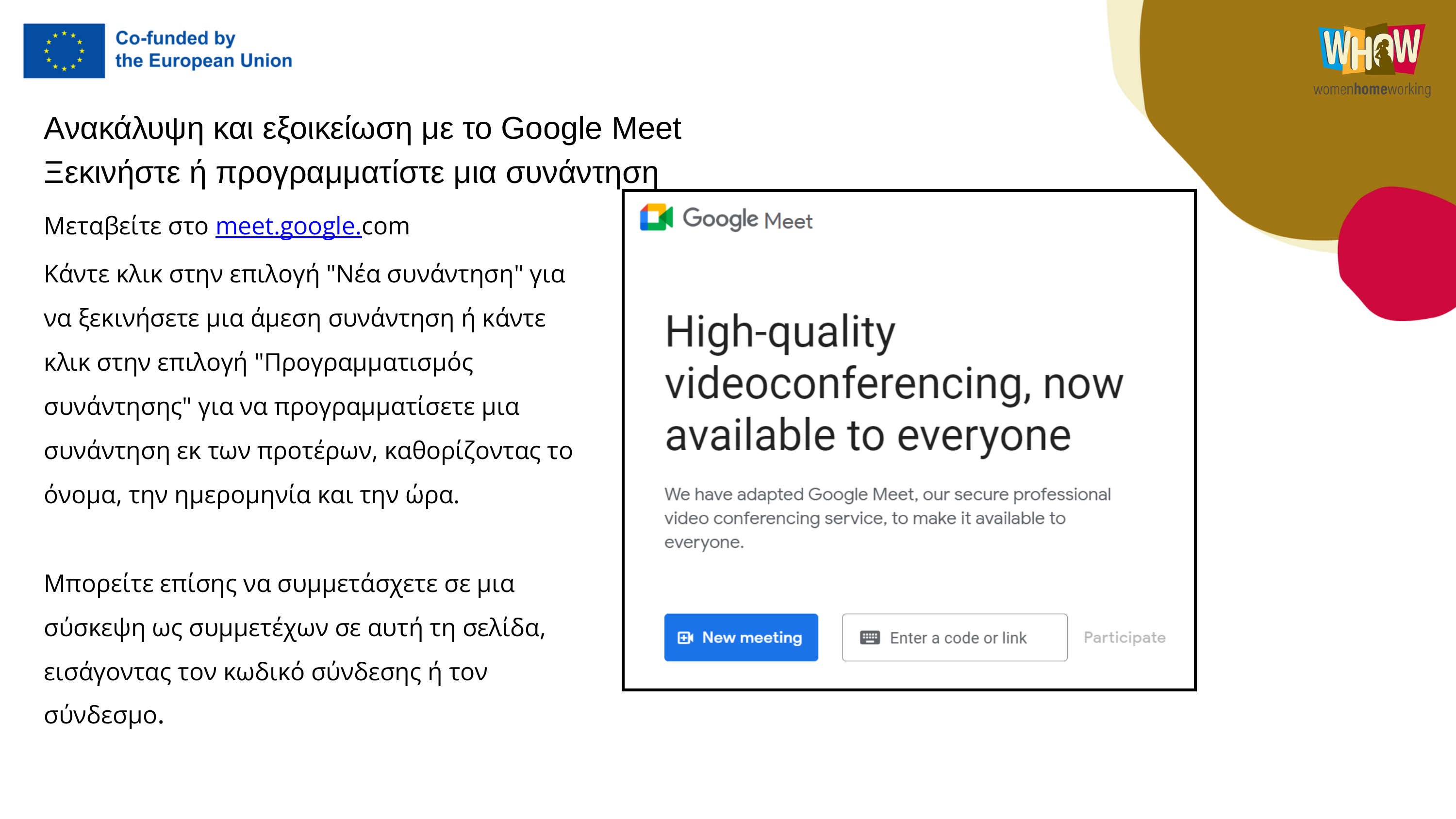

Ανακάλυψη και εξοικείωση με το Google Meet
Ξεκινήστε ή προγραμματίστε μια συνάντηση

Μεταβείτε στο meet.google.com
Κάντε κλικ στην επιλογή "Νέα συνάντηση" για να ξεκινήσετε μια άμεση συνάντηση ή κάντε κλικ στην επιλογή "Προγραμματισμός συνάντησης" για να προγραμματίσετε μια συνάντηση εκ των προτέρων, καθορίζοντας το όνομα, την ημερομηνία και την ώρα.

Μπορείτε επίσης να συμμετάσχετε σε μια σύσκεψη ως συμμετέχων σε αυτή τη σελίδα, εισάγοντας τον κωδικό σύνδεσης ή τον σύνδεσμο.